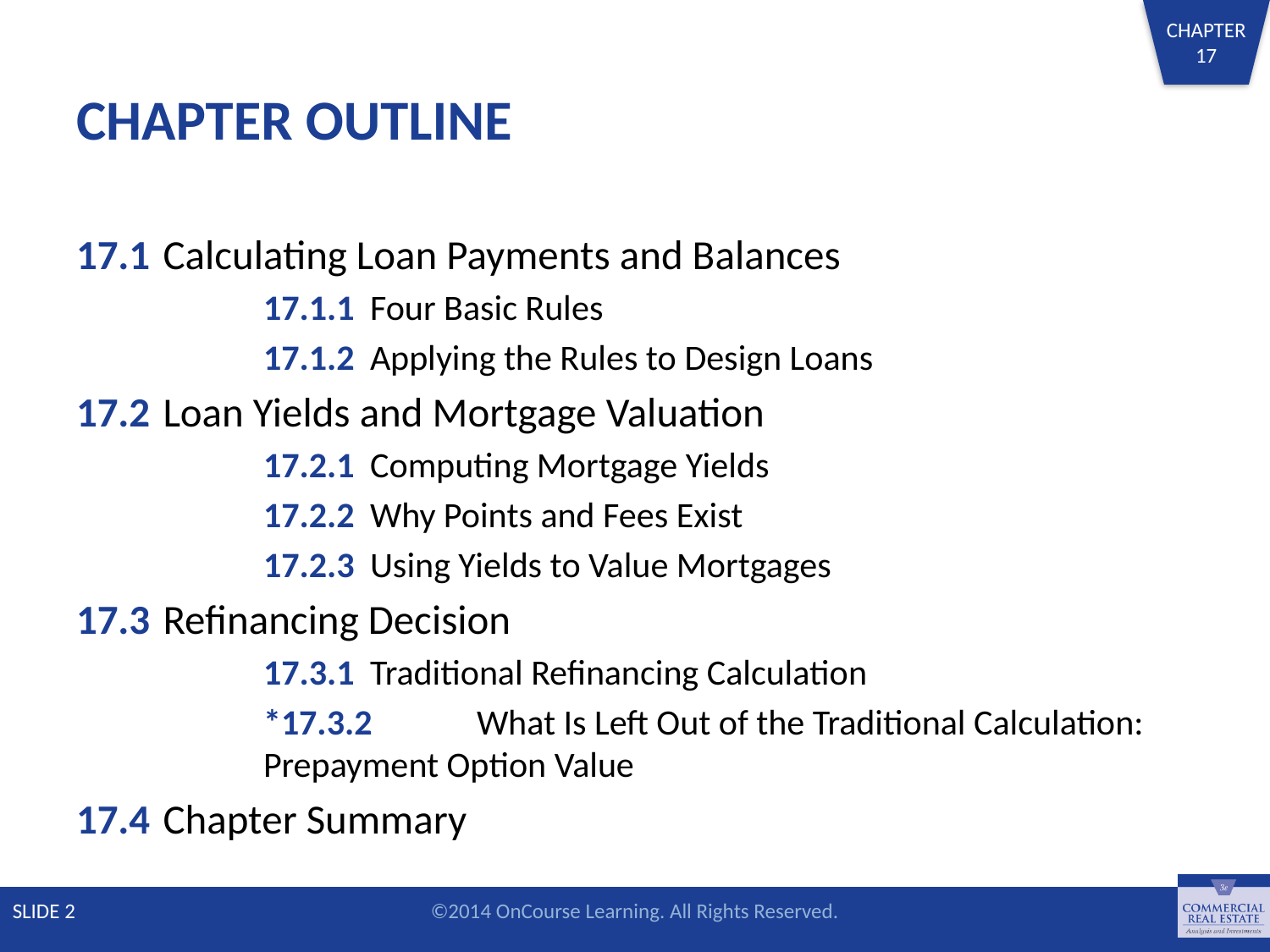

# CHAPTER OUTLINE
17.1 	Calculating Loan Payments and Balances
	17.1.1 	Four Basic Rules
	17.1.2 	Applying the Rules to Design Loans
17.2 	Loan Yields and Mortgage Valuation
	17.2.1 	Computing Mortgage Yields
	17.2.2 	Why Points and Fees Exist
	17.2.3 	Using Yields to Value Mortgages
17.3 	Refinancing Decision
	17.3.1 	Traditional Refinancing Calculation
	*17.3.2 	What Is Left Out of the Traditional Calculation: Prepayment Option Value
17.4 	Chapter Summary
SLIDE 2